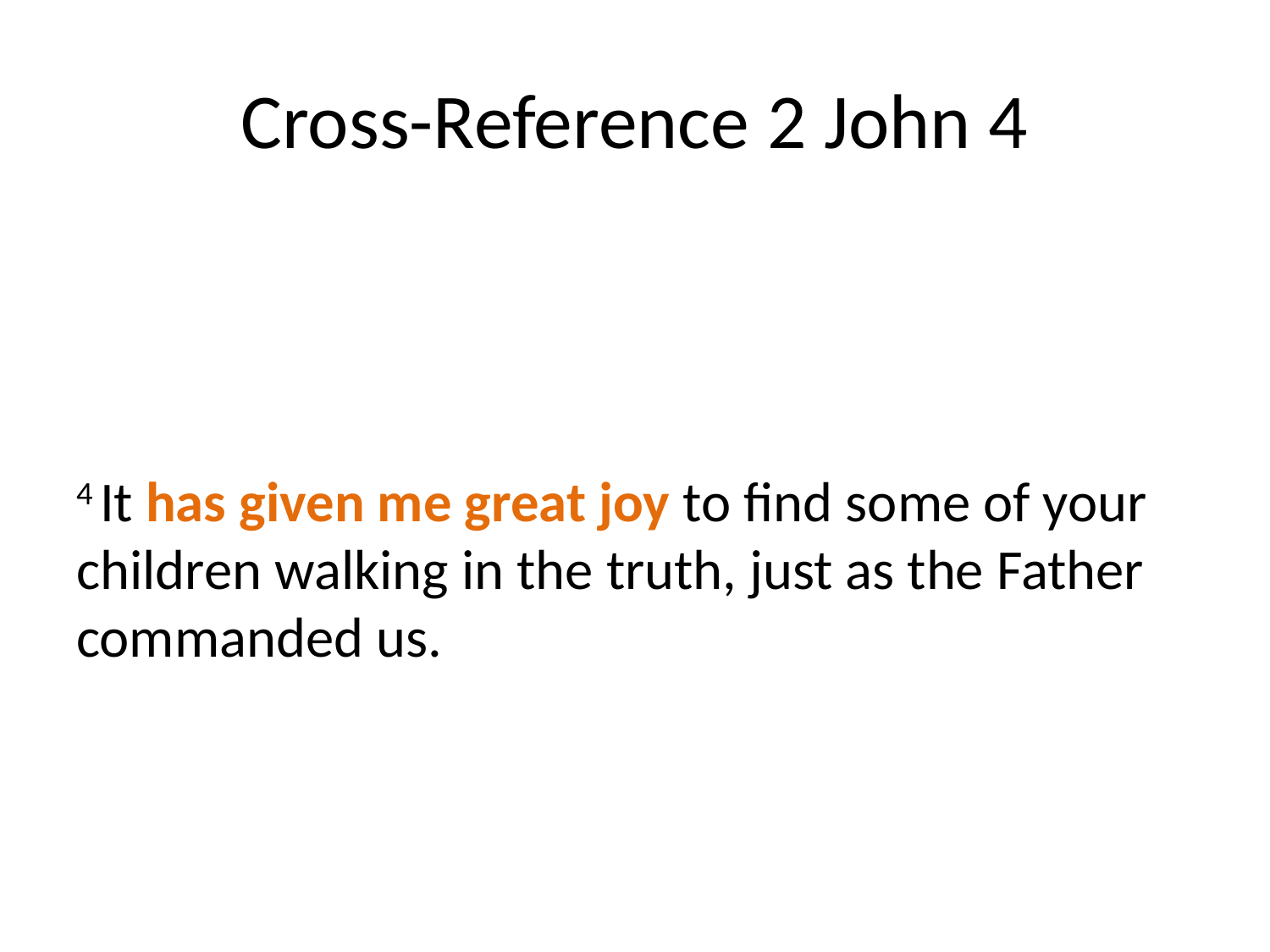

# Cross-Reference 2 John 4

4 It has given me great joy to find some of your children walking in the truth, just as the Father commanded us.